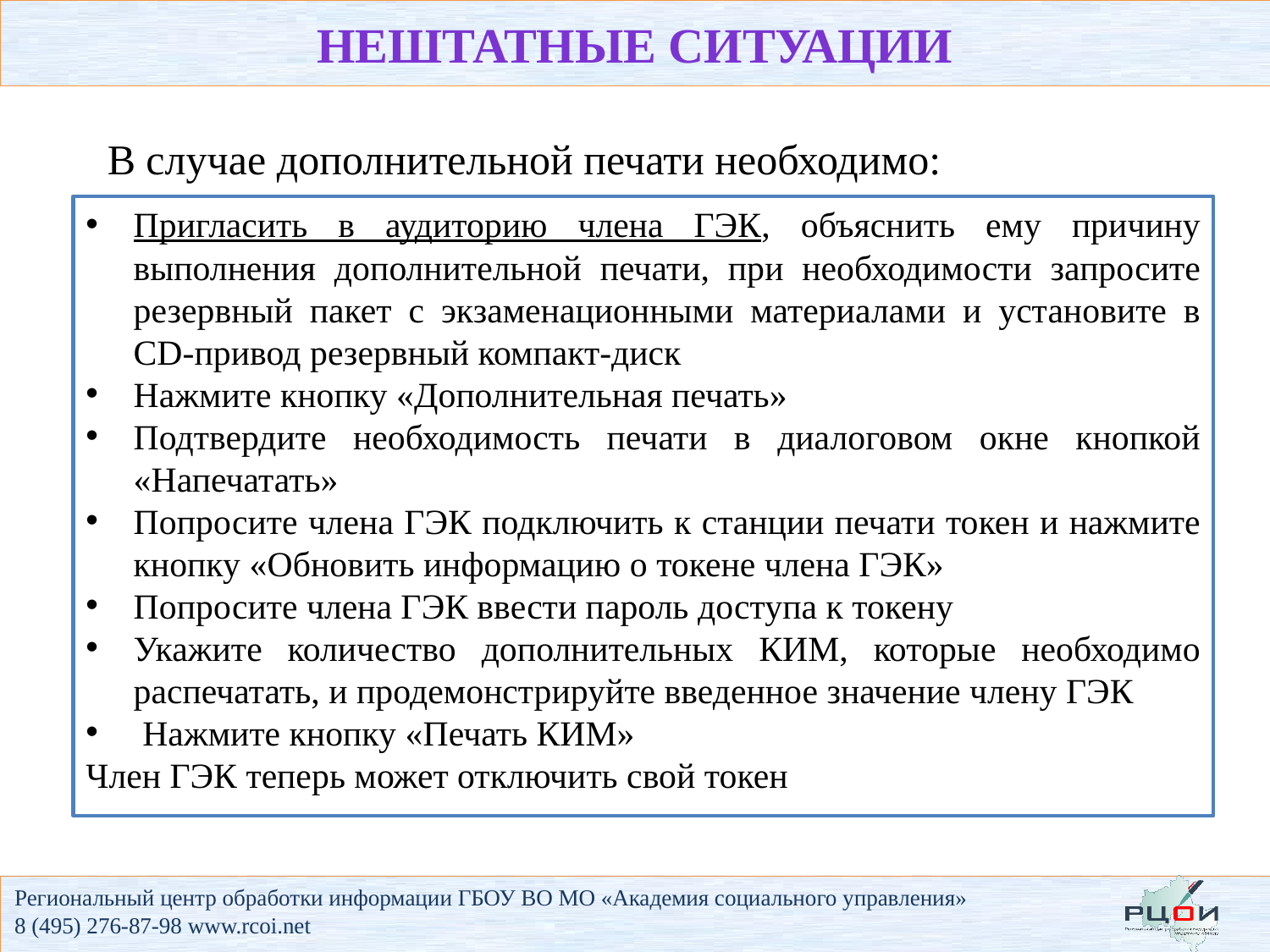

Нештатные ситуации
В случае дополнительной печати необходимо:
Пригласить в аудиторию члена ГЭК, объяснить ему причину выполнения дополнительной печати, при необходимости запросите резервный пакет с экзаменационными материалами и установите в CD-привод резервный компакт-диск
Нажмите кнопку «Дополнительная печать»
Подтвердите необходимость печати в диалоговом окне кнопкой «Напечатать»
Попросите члена ГЭК подключить к станции печати токен и нажмите кнопку «Обновить информацию о токене члена ГЭК»
Попросите члена ГЭК ввести пароль доступа к токену
Укажите количество дополнительных КИМ, которые необходимо распечатать, и продемонстрируйте введенное значение члену ГЭК
 Нажмите кнопку «Печать КИМ»
Член ГЭК теперь может отключить свой токен